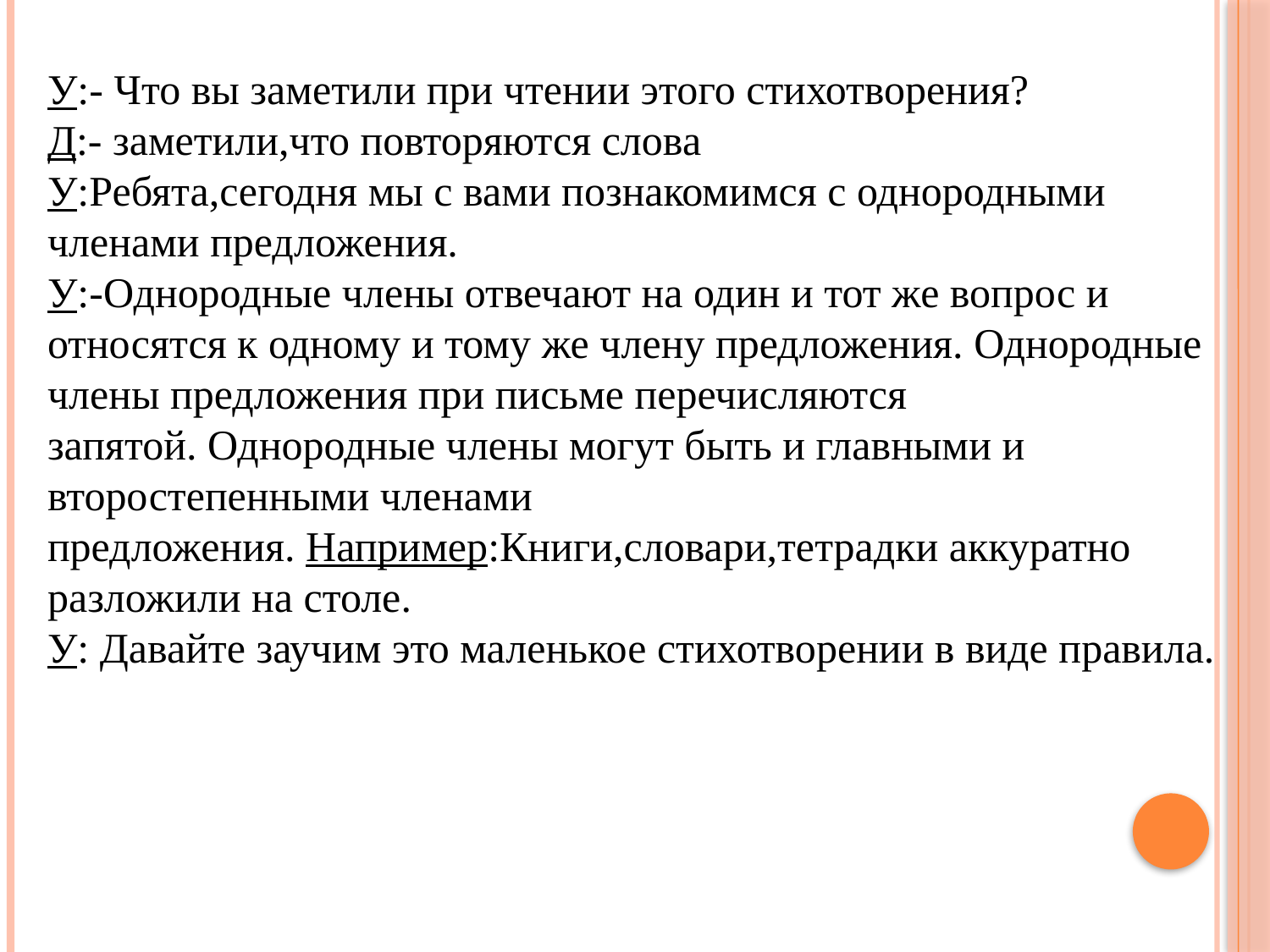

У:- Что вы заметили при чтении этого стихотворения?
Д:- заметили,что повторяются слова
У:Ребята,сегодня мы с вами познакомимся с однородными членами предложения.
У:-Однородные члены отвечают на один и тот же вопрос и относятся к одному и тому же члену предложения. Однородные члены предложения при письме перечисляются запятой. Однородные члены могут быть и главными и второстепенными членами предложения. Например:Книги,словари,тетрадки аккуратно разложили на столе.
У: Давайте заучим это маленькое стихотворении в виде правила.